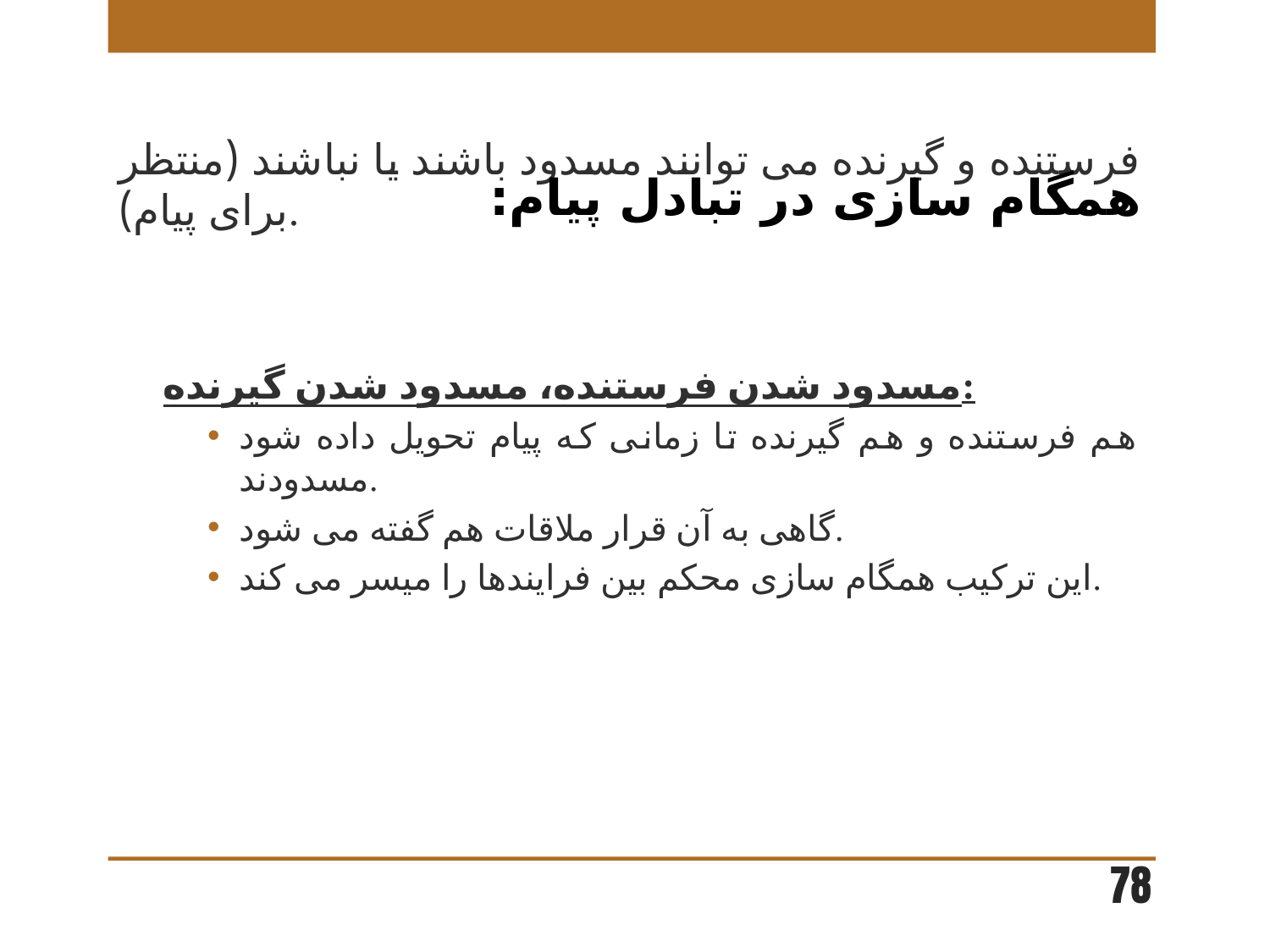

# همگام سازی در تبادل پيام:
فرستنده و گیرنده می توانند مسدود باشند یا نباشند (منتظر برای پیام).

مسدود شدن فرستنده، مسدود شدن گیرنده:
هم فرستنده و هم گیرنده تا زمانی که پیام تحویل داده شود مسدودند.
گاهی به آن قرار ملاقات هم گفته می شود.
این ترکیب همگام سازی محکم بین فرایندها را میسر می کند.
78